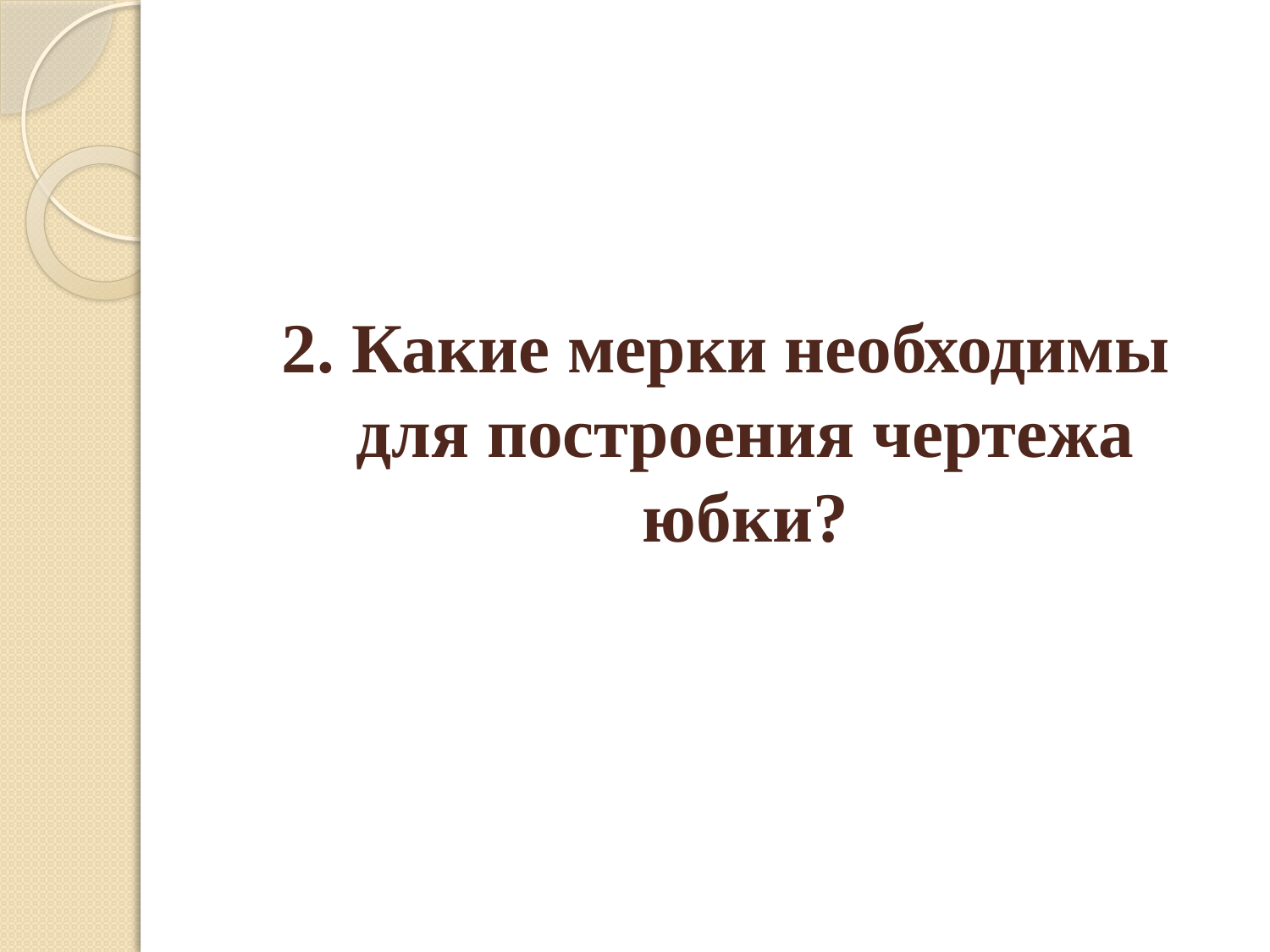

#

2. Какие мерки необходимы для построения чертежа юбки?